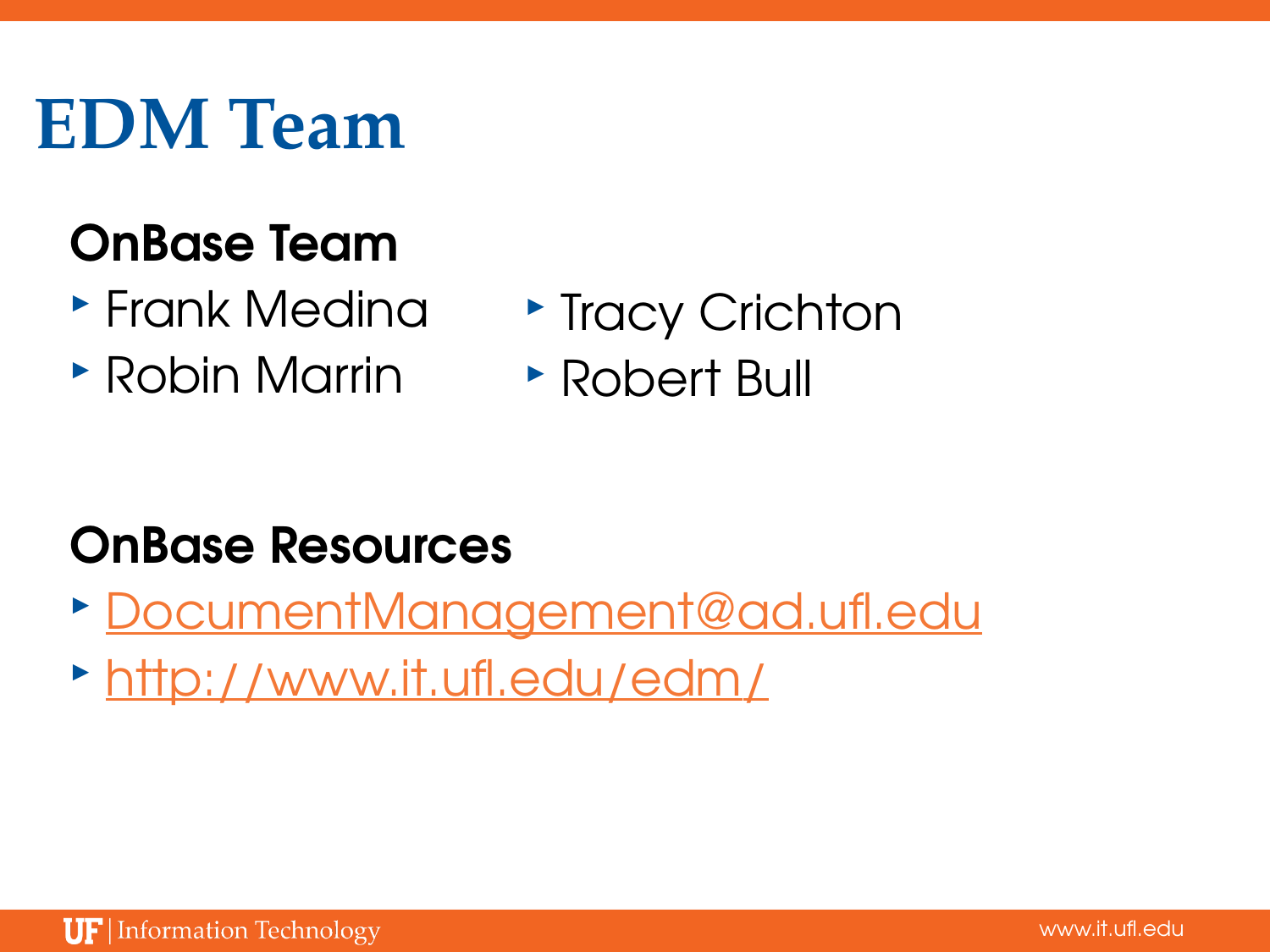

# EDM Team
OnBase Team
Frank Medina
Robin Marrin
Tracy Crichton
Robert Bull
OnBase Resources
DocumentManagement@ad.ufl.edu
http://www.it.ufl.edu/edm/